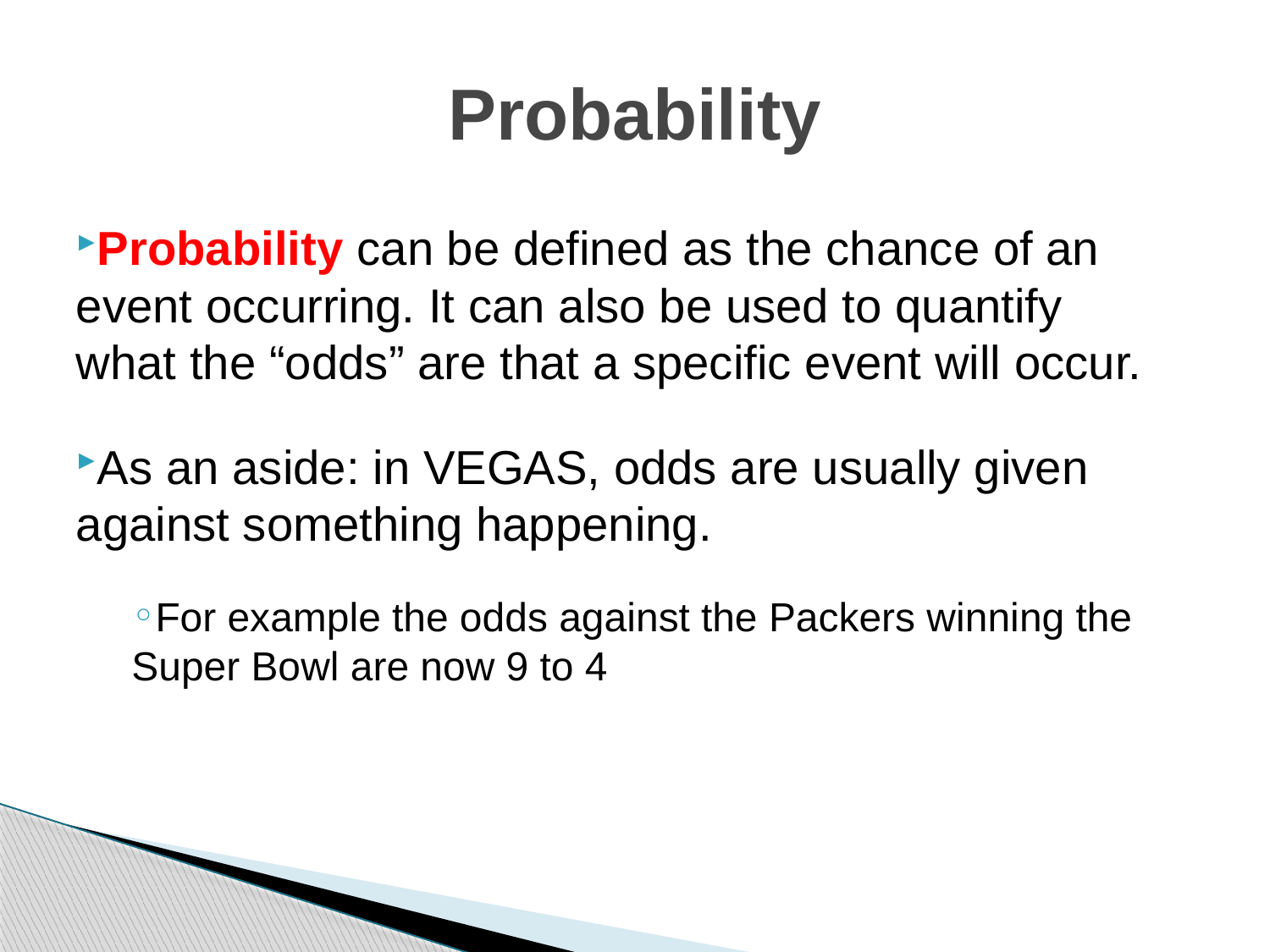

# Probability
Probability can be defined as the chance of an event occurring. It can also be used to quantify what the “odds” are that a specific event will occur.
As an aside: in VEGAS, odds are usually given against something happening.
For example the odds against the Packers winning the Super Bowl are now 9 to 4